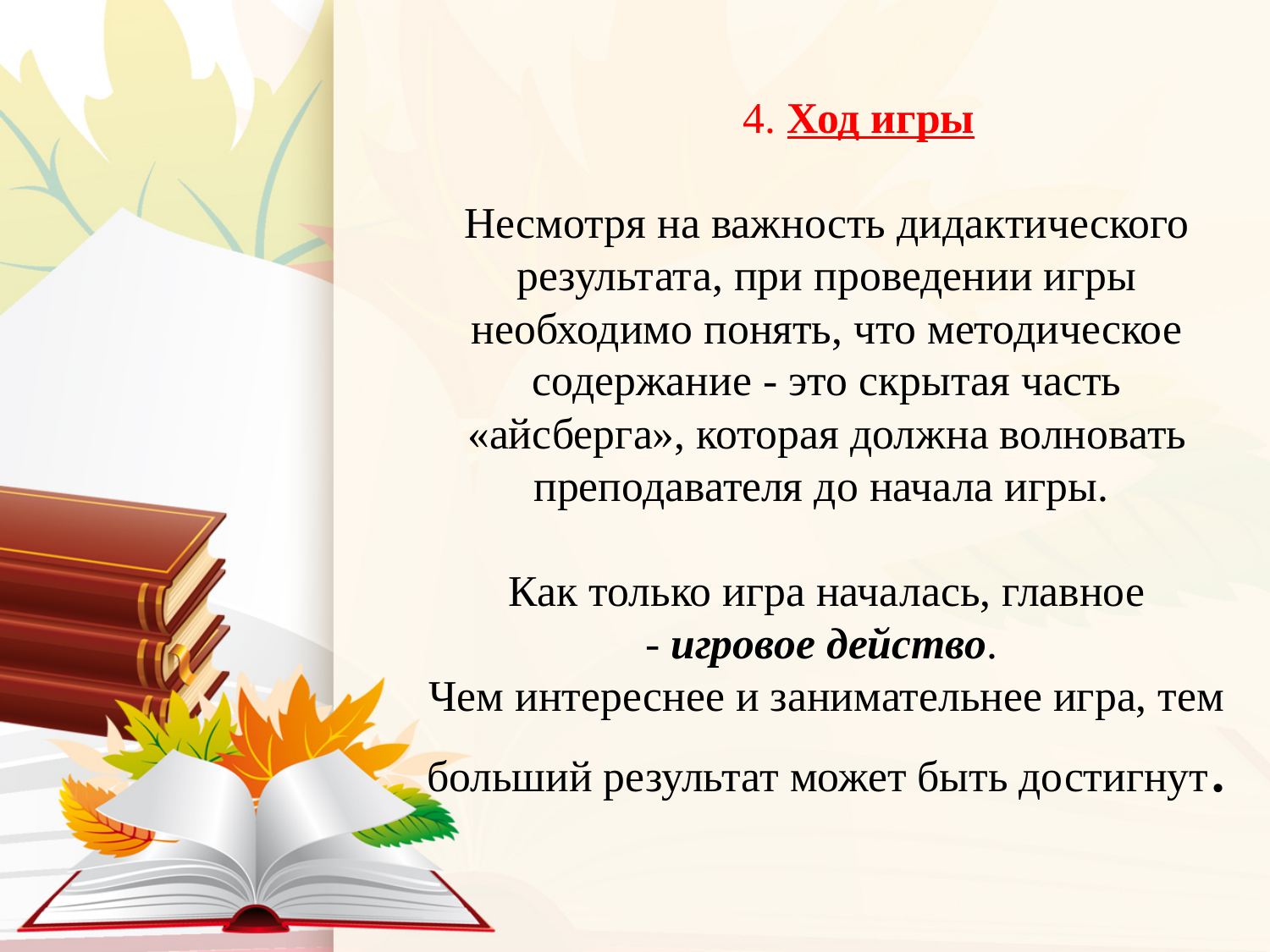

# 4. Ход игры Несмотря на важность дидактического результата, при проведении игры необходимо понять, что методическое содержание - это скрытая часть «айсберга», которая должна волновать преподавателя до начала игры. Как только игра началась, главное - игровое действо. Чем интереснее и занимательнее игра, тем больший результат может быть достигнут.